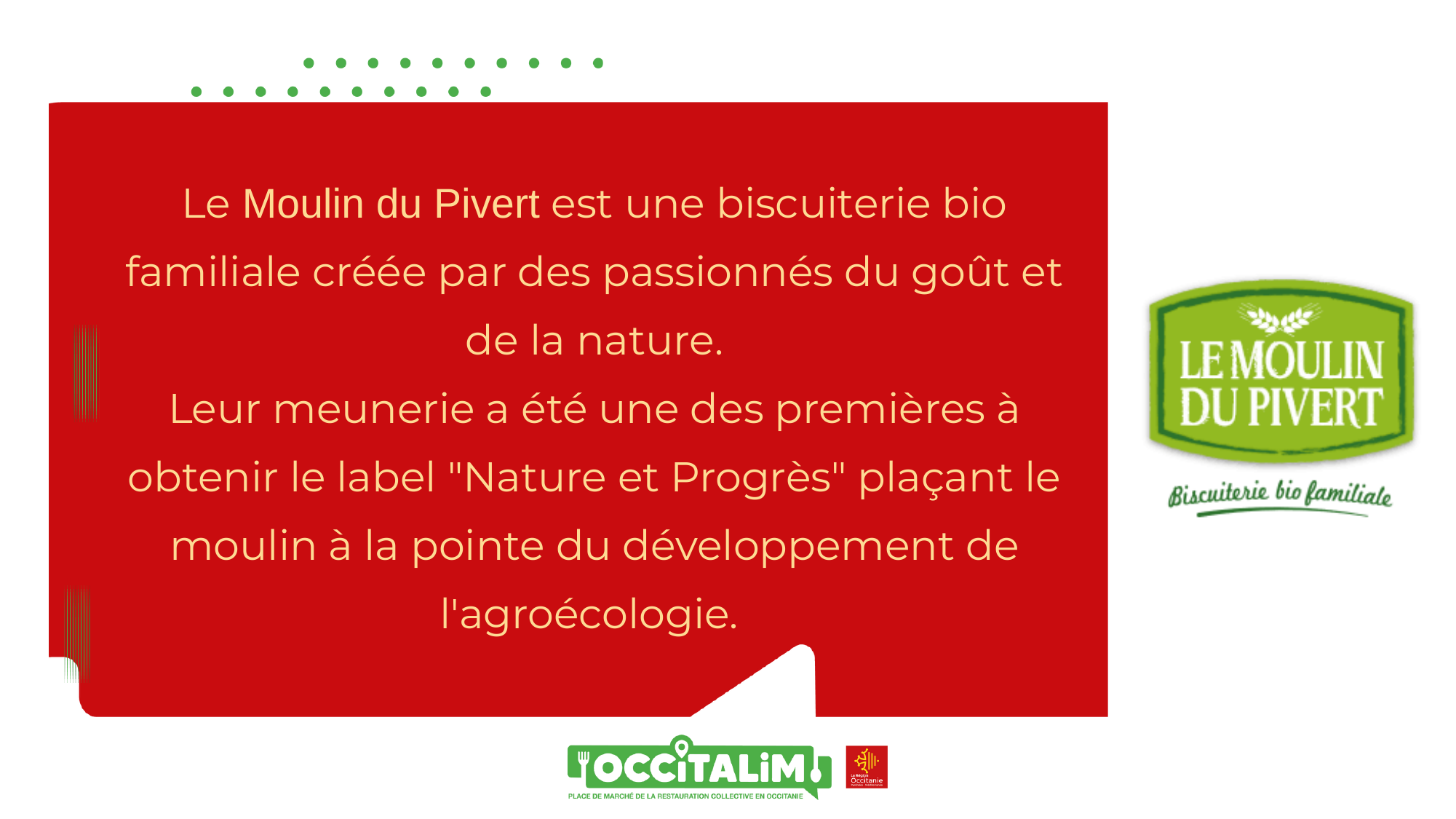

Le Moulin du Pivert est une biscuiterie bio familiale créée par des passionnés du goût et de la nature.
Leur meunerie a été une des premières à obtenir le label "Nature et Progrès" plaçant le moulin à la pointe du développement de l'agroécologie.